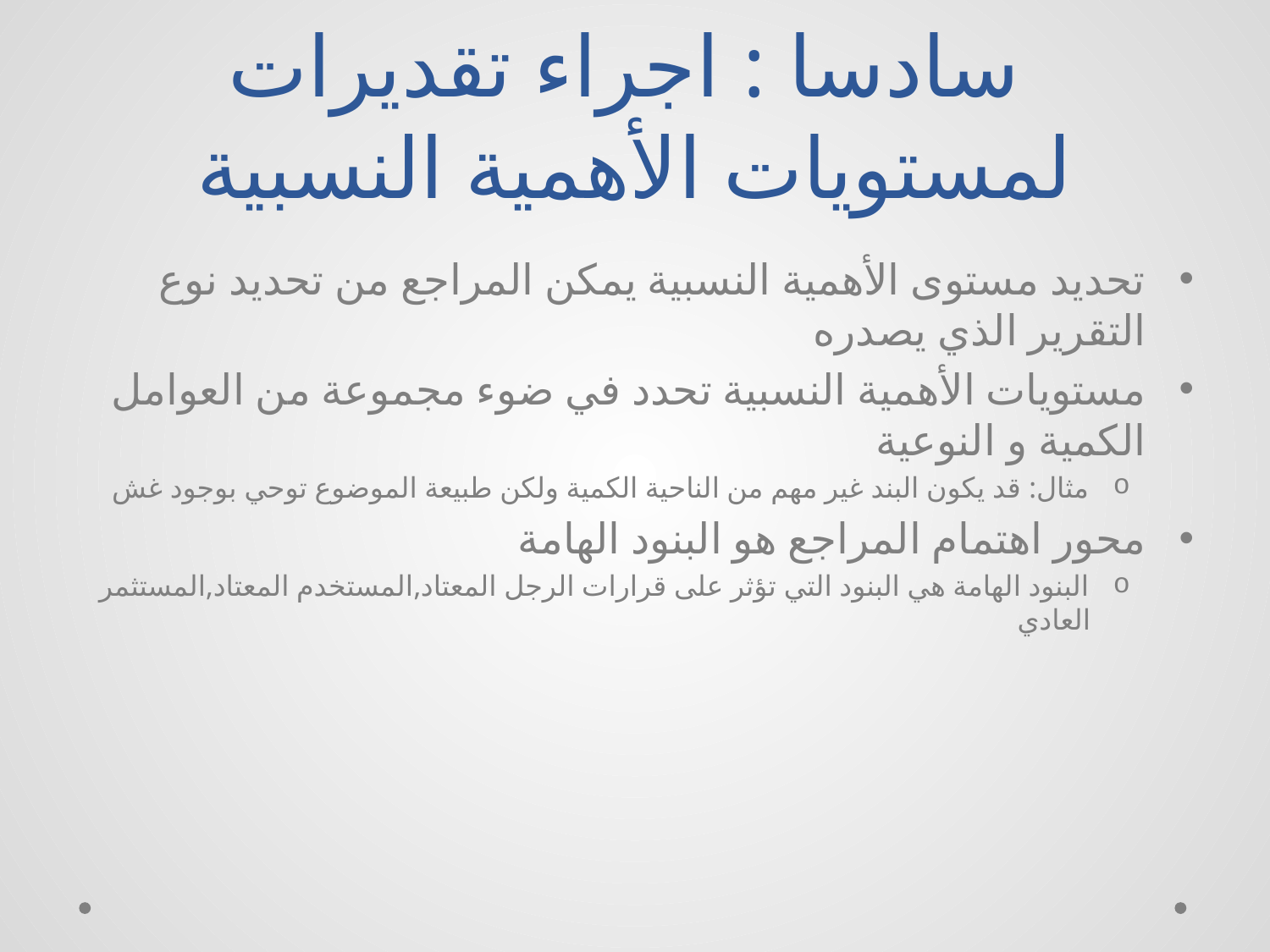

# سادسا : اجراء تقديرات لمستويات الأهمية النسبية
تحديد مستوى الأهمية النسبية يمكن المراجع من تحديد نوع التقرير الذي يصدره
مستويات الأهمية النسبية تحدد في ضوء مجموعة من العوامل الكمية و النوعية
مثال: قد يكون البند غير مهم من الناحية الكمية ولكن طبيعة الموضوع توحي بوجود غش
محور اهتمام المراجع هو البنود الهامة
البنود الهامة هي البنود التي تؤثر على قرارات الرجل المعتاد,المستخدم المعتاد,المستثمر العادي